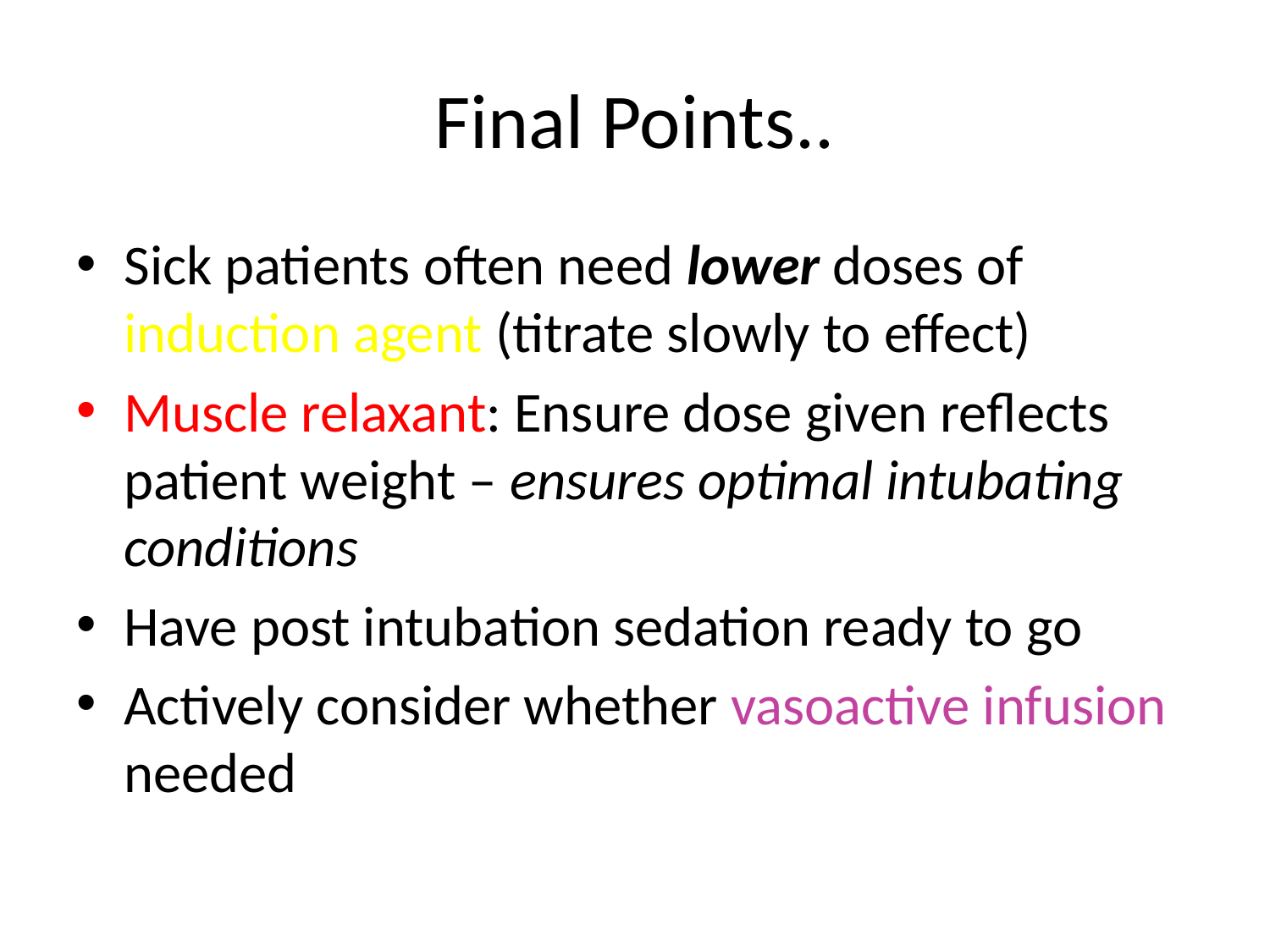

# Final Points..
Sick patients often need lower doses of induction agent (titrate slowly to effect)
Muscle relaxant: Ensure dose given reflects patient weight – ensures optimal intubating conditions
Have post intubation sedation ready to go
Actively consider whether vasoactive infusion needed